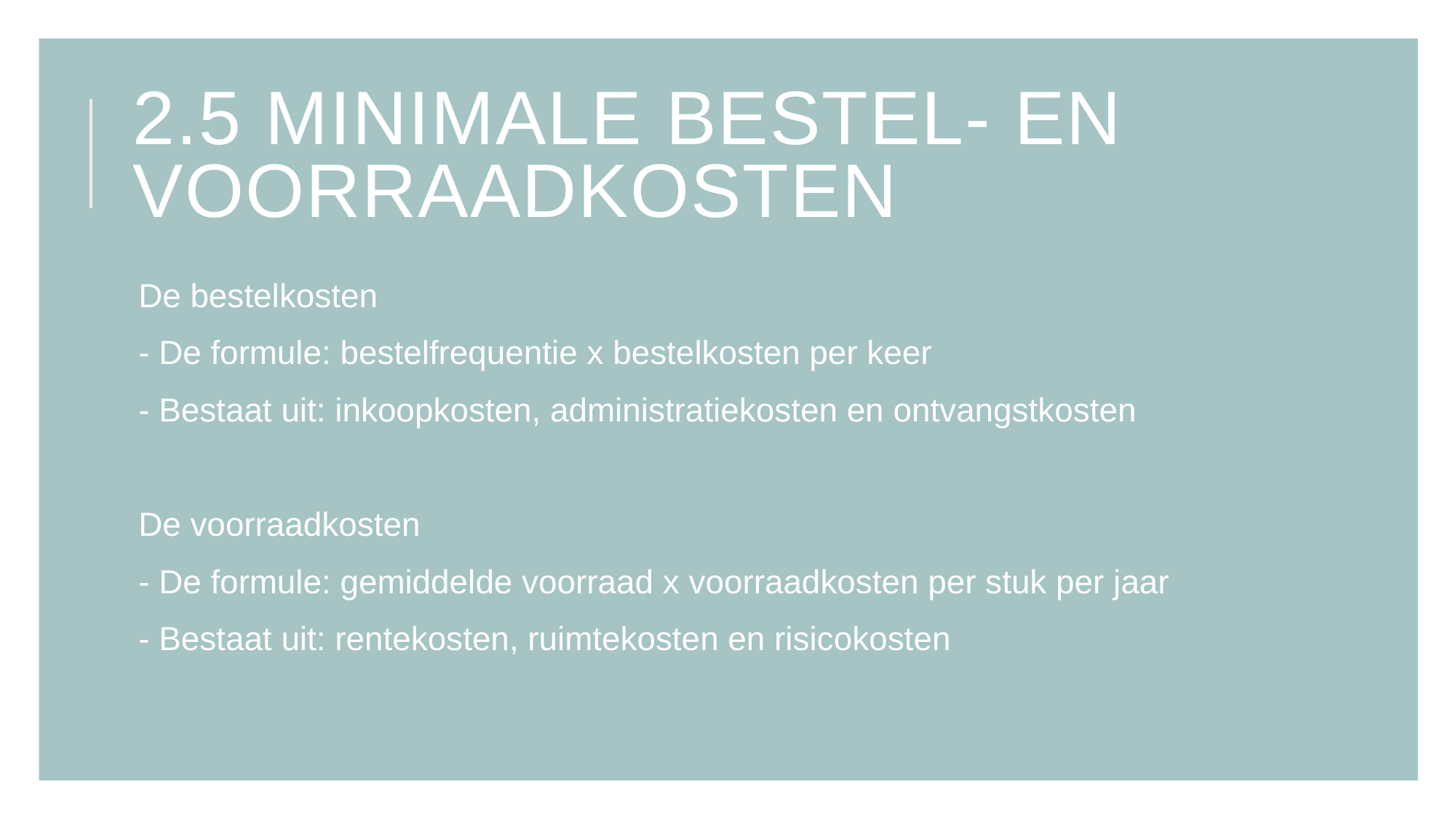

# 2.5 minimale bestel- en voorraadkosten
De bestelkosten
- De formule: bestelfrequentie x bestelkosten per keer
- Bestaat uit: inkoopkosten, administratiekosten en ontvangstkosten

De voorraadkosten
- De formule: gemiddelde voorraad x voorraadkosten per stuk per jaar
- Bestaat uit: rentekosten, ruimtekosten en risicokosten